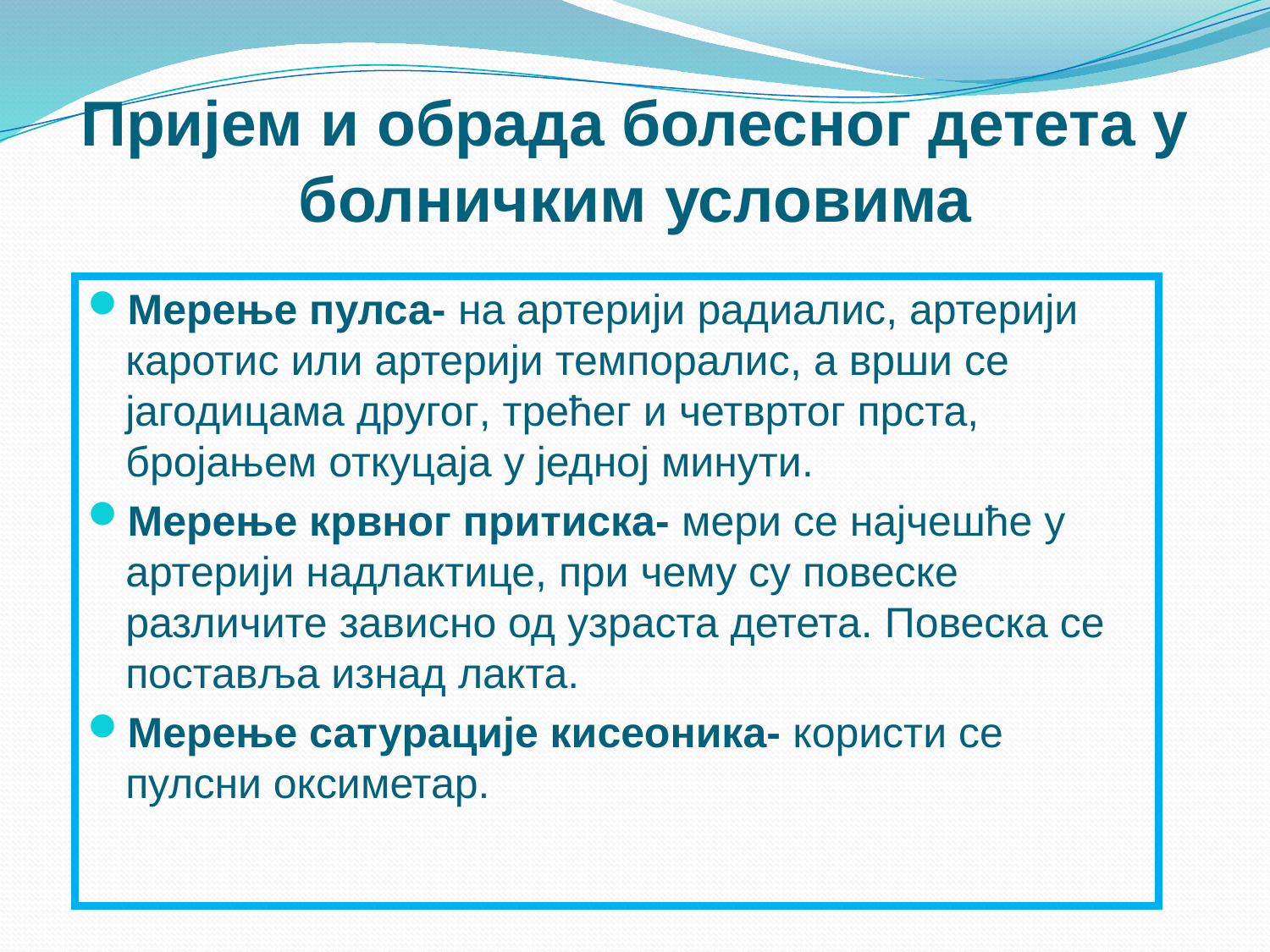

# Пријем и обрада болесног детета у болничким условима
Мерење пулса- на артерији радиалис, артерији каротис или артерији темпоралис, а врши се јагодицама другог, трећег и четвртог прста, бројањем откуцаја у једној минути.
Мерење крвног притиска- мери се најчешће у артерији надлактице, при чему су повеске различите зависно од узраста детета. Повеска се поставља изнад лакта.
Мерење сатурације кисеоника- користи се пулсни оксиметар.